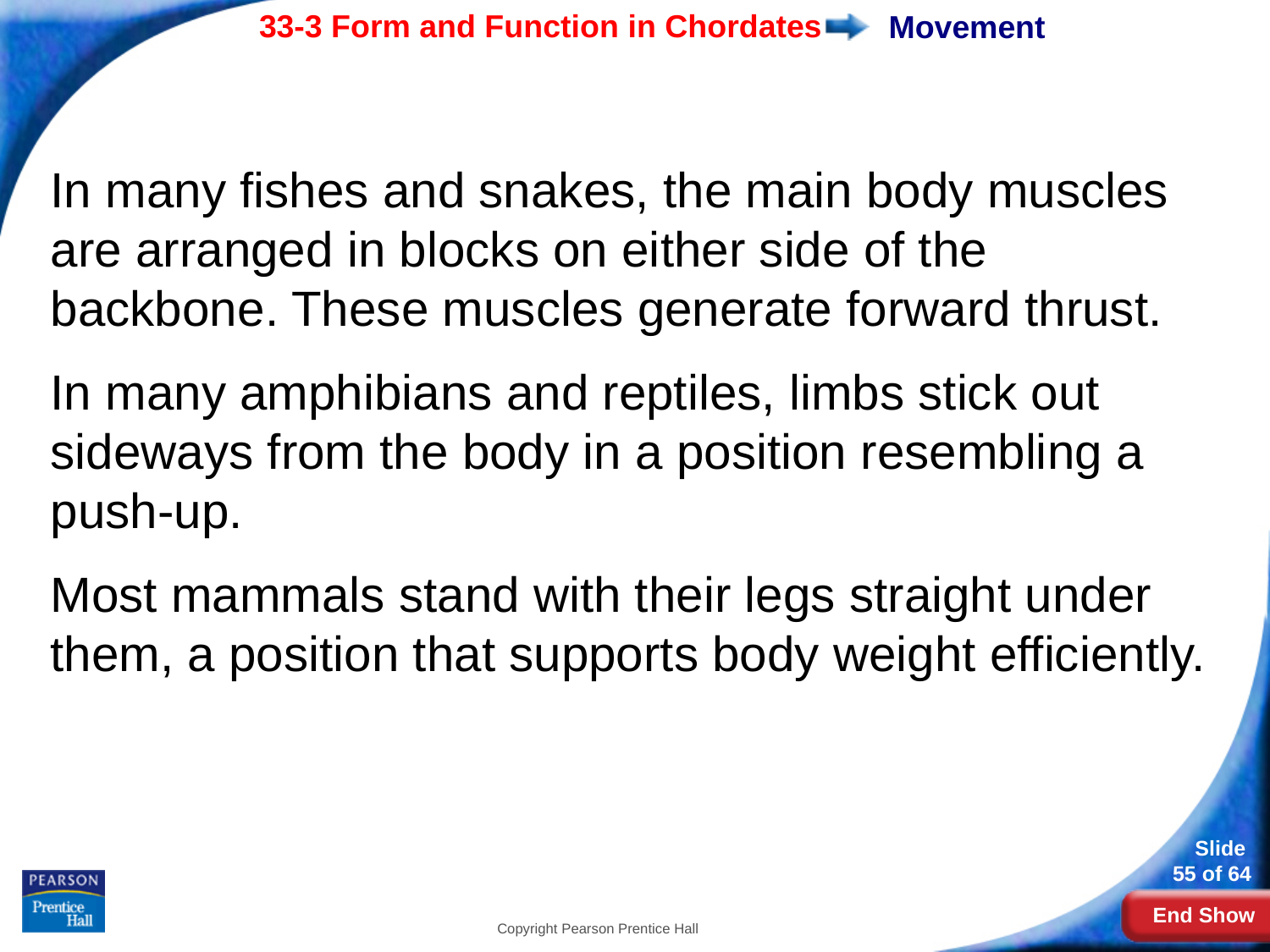

# Movement
In many fishes and snakes, the main body muscles are arranged in blocks on either side of the backbone. These muscles generate forward thrust.
In many amphibians and reptiles, limbs stick out sideways from the body in a position resembling a push-up.
Most mammals stand with their legs straight under them, a position that supports body weight efficiently.
Copyright Pearson Prentice Hall